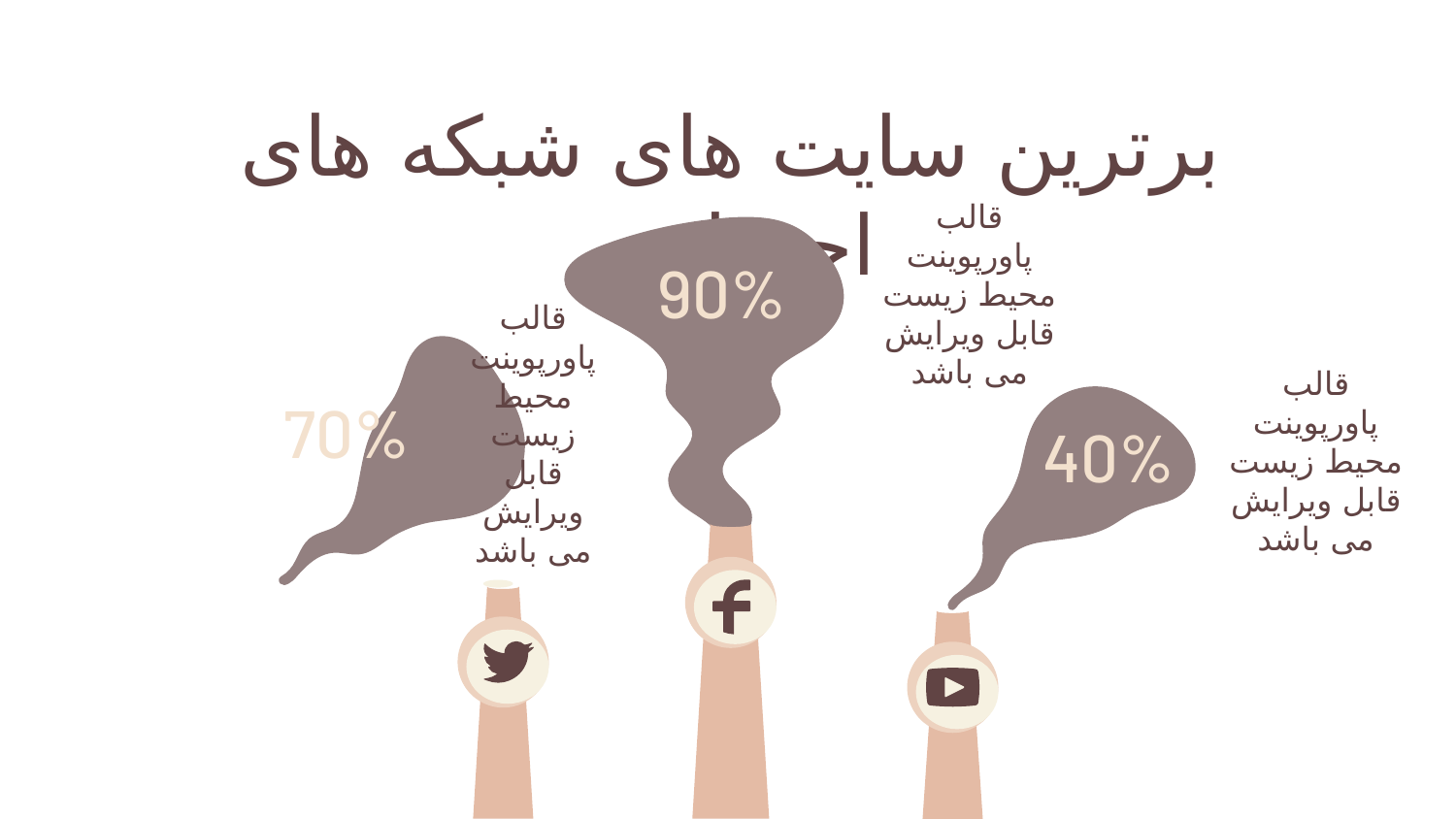

# برترین سایت های شبکه های اجتماعی

قالب پاورپوینت محیط زیست قابل ویرایش می باشد
90%

قالب پاورپوینت محیط زیست قابل ویرایش می باشد
70%
40%
قالب پاورپوینت محیط زیست قابل ویرایش می باشد